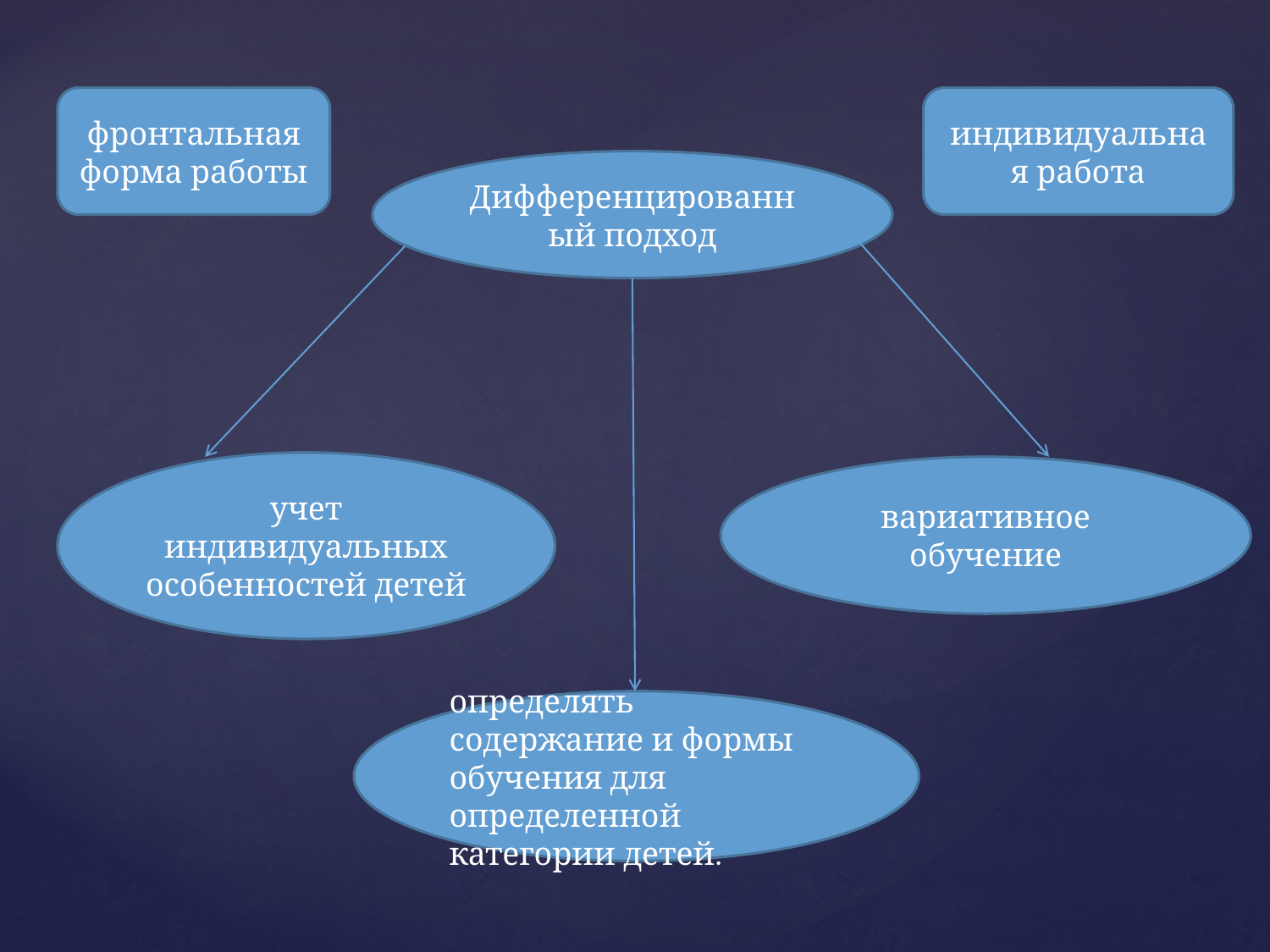

фронтальная форма работы
индивидуальная работа
Дифференцированный подход
учет индивидуальных особен­ностей детей
вариативное обучение
определять содержание и формы обучения для определенной категории детей.